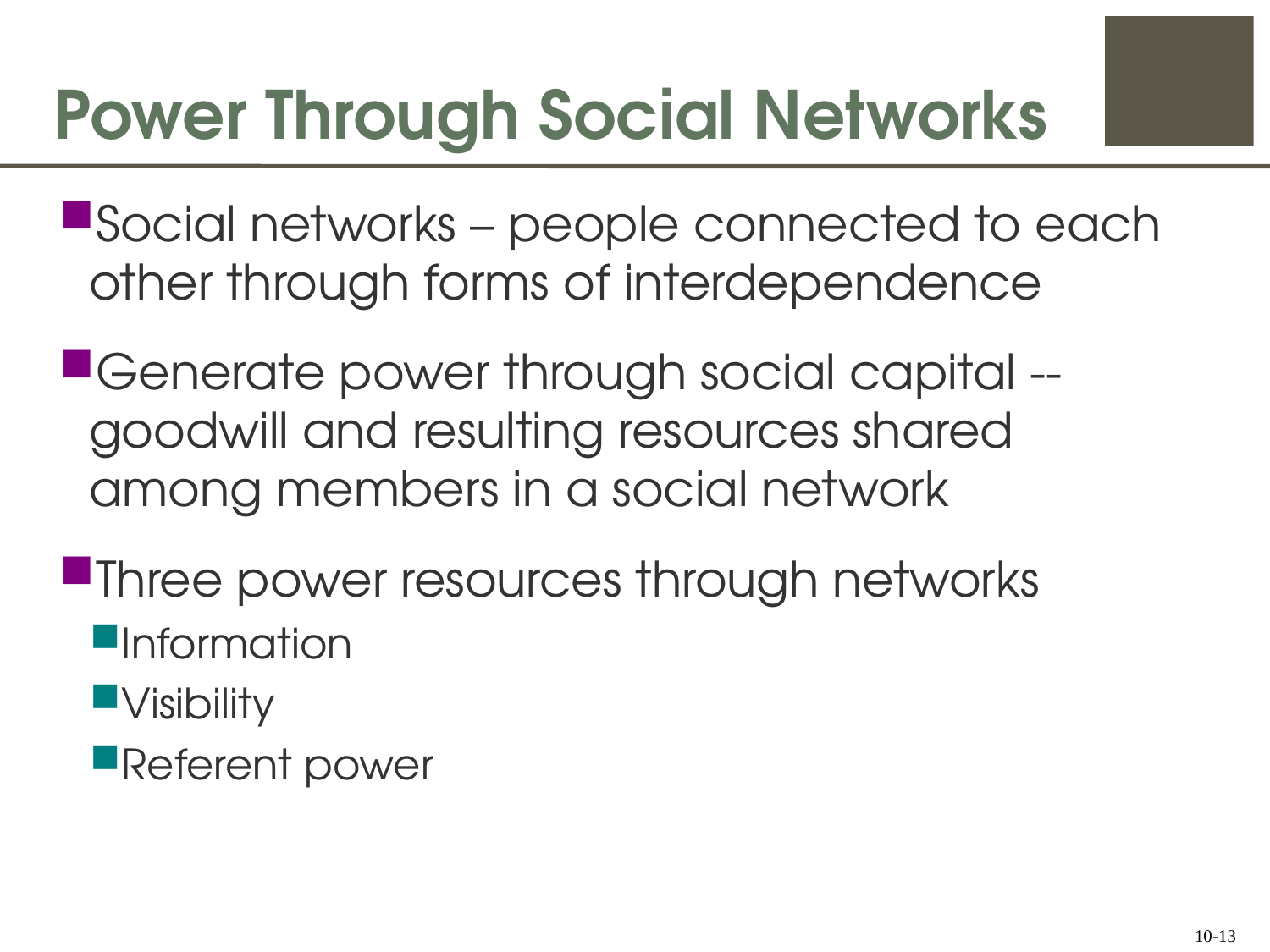

# Power Through Social Networks
Social networks – people connected to each other through forms of interdependence
Generate power through social capital -- goodwill and resulting resources shared among members in a social network
Three power resources through networks
Information
Visibility
Referent power